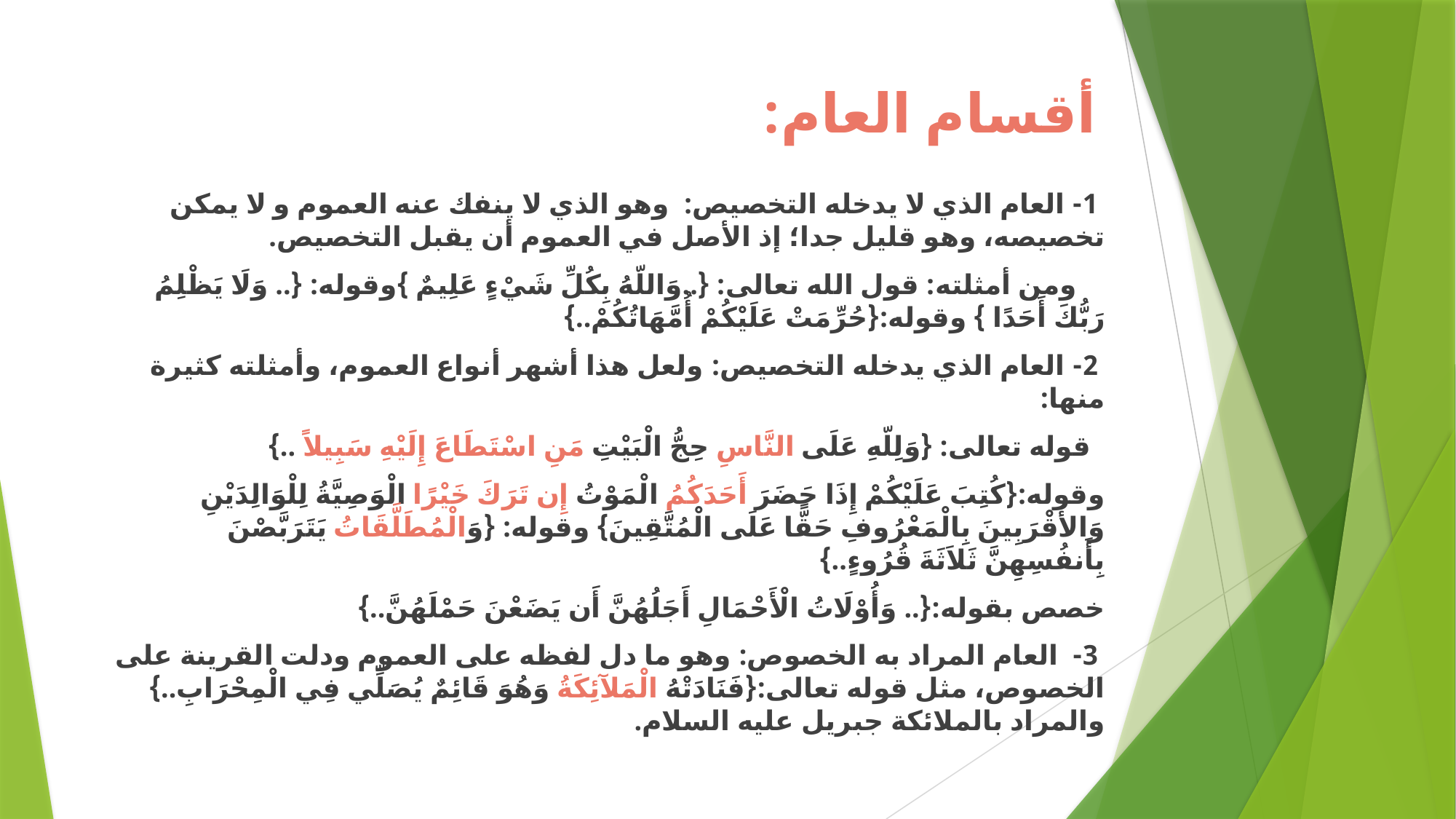

# أقسام العام:
 1- العام الذي لا يدخله التخصيص:  وهو الذي لا ينفك عنه العموم و لا يمكن تخصيصه، وهو قليل جدا؛ إذ الأصل في العموم أن يقبل التخصيص.
    ومن أمثلته: قول الله تعالى: {..وَاللّهُ بِكُلِّ شَيْءٍ عَلِيمٌ }وقوله: {.. وَلَا يَظْلِمُ رَبُّكَ أَحَدًا } وقوله:{حُرِّمَتْ عَلَيْكُمْ أُمَّهَاتُكُمْ..}
 2- العام الذي يدخله التخصيص: ولعل هذا أشهر أنواع العموم، وأمثلته كثيرة منها:
  قوله تعالى: {وَلِلّهِ عَلَى النَّاسِ حِجُّ الْبَيْتِ مَنِ اسْتَطَاعَ إِلَيْهِ سَبِيلاً ..}
وقوله:{كُتِبَ عَلَيْكُمْ إِذَا حَضَرَ أَحَدَكُمُ الْمَوْتُ إِن تَرَكَ خَيْرًا الْوَصِيَّةُ لِلْوَالِدَيْنِ وَالأقْرَبِينَ بِالْمَعْرُوفِ حَقًّا عَلَى الْمُتَّقِينَ} وقوله: {وَالْمُطَلَّقَاتُ يَتَرَبَّصْنَ بِأَنفُسِهِنَّ ثَلاَثَةَ قُرُوءٍ..}
خصص بقوله:{.. وَأُوْلَاتُ الْأَحْمَالِ أَجَلُهُنَّ أَن يَضَعْنَ حَمْلَهُنَّ..}
 3-  العام المراد به الخصوص: وهو ما دل لفظه على العموم ودلت القرينة على الخصوص، مثل قوله تعالى:{فَنَادَتْهُ الْمَلآئِكَةُ وَهُوَ قَائِمٌ يُصَلِّي فِي الْمِحْرَابِ..} والمراد بالملائكة جبريل عليه السلام.